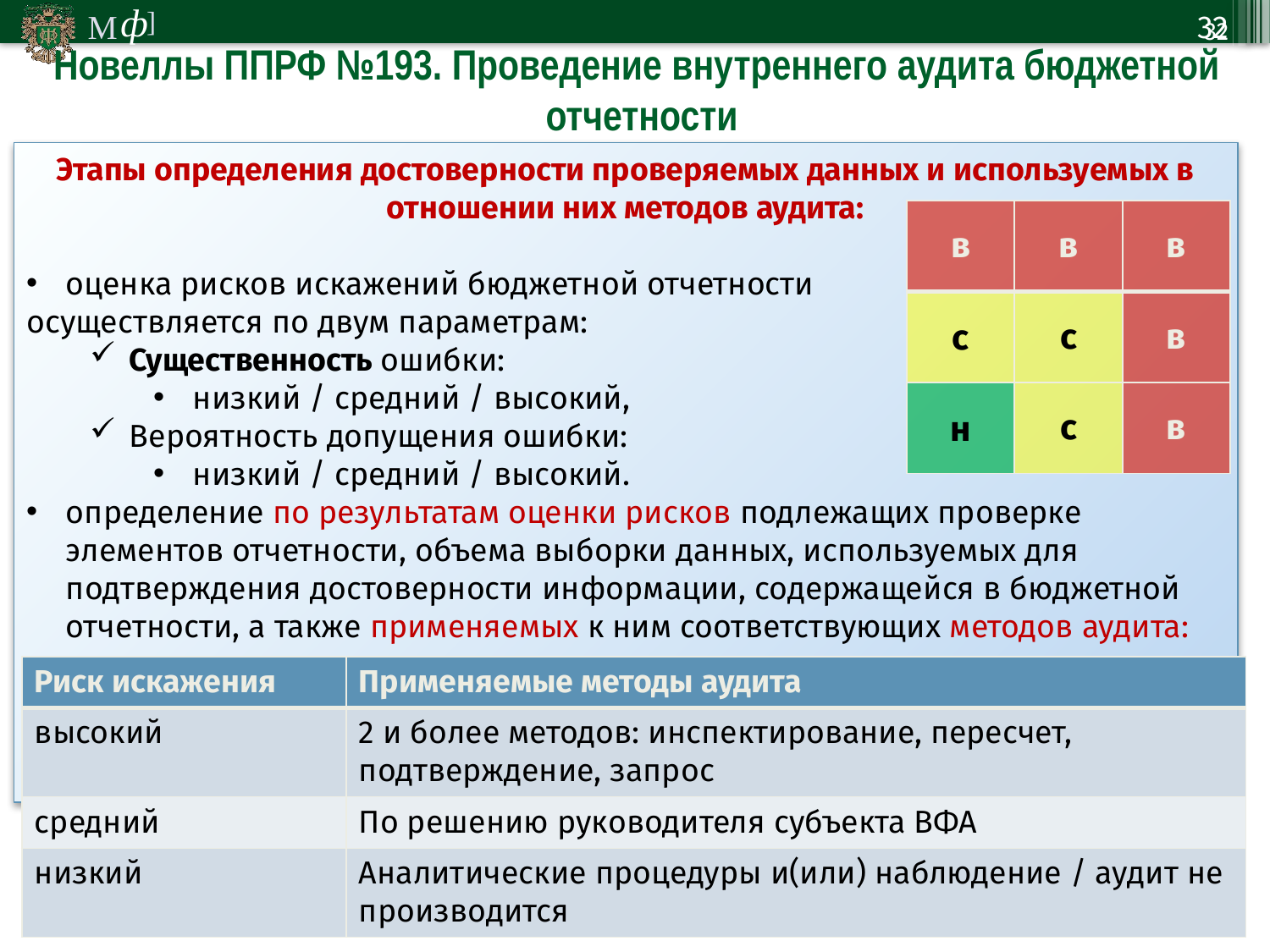

32
32
Новеллы ППРФ №193. Проведение внутреннего аудита бюджетной
отчетности
Этапы определения достоверности проверяемых данных и используемых в отношении них методов аудита:

оценка рисков искажений бюджетной отчетности
осуществляется по двум параметрам:
Существенность ошибки:
низкий / средний / высокий,
Вероятность допущения ошибки:
низкий / средний / высокий.
определение по результатам оценки рисков подлежащих проверке элементов отчетности, объема выборки данных, используемых для подтверждения достоверности информации, содержащейся в бюджетной отчетности, а также применяемых к ним соответствующих методов аудита:

| в | в | в |
| --- | --- | --- |
| с | с | в |
| н | с | в |
| Риск искажения | Применяемые методы аудита |
| --- | --- |
| высокий | 2 и более методов: инспектирование, пересчет, подтверждение, запрос |
| средний | По решению руководителя субъекта ВФА |
| низкий | Аналитические процедуры и(или) наблюдение / аудит не производится |